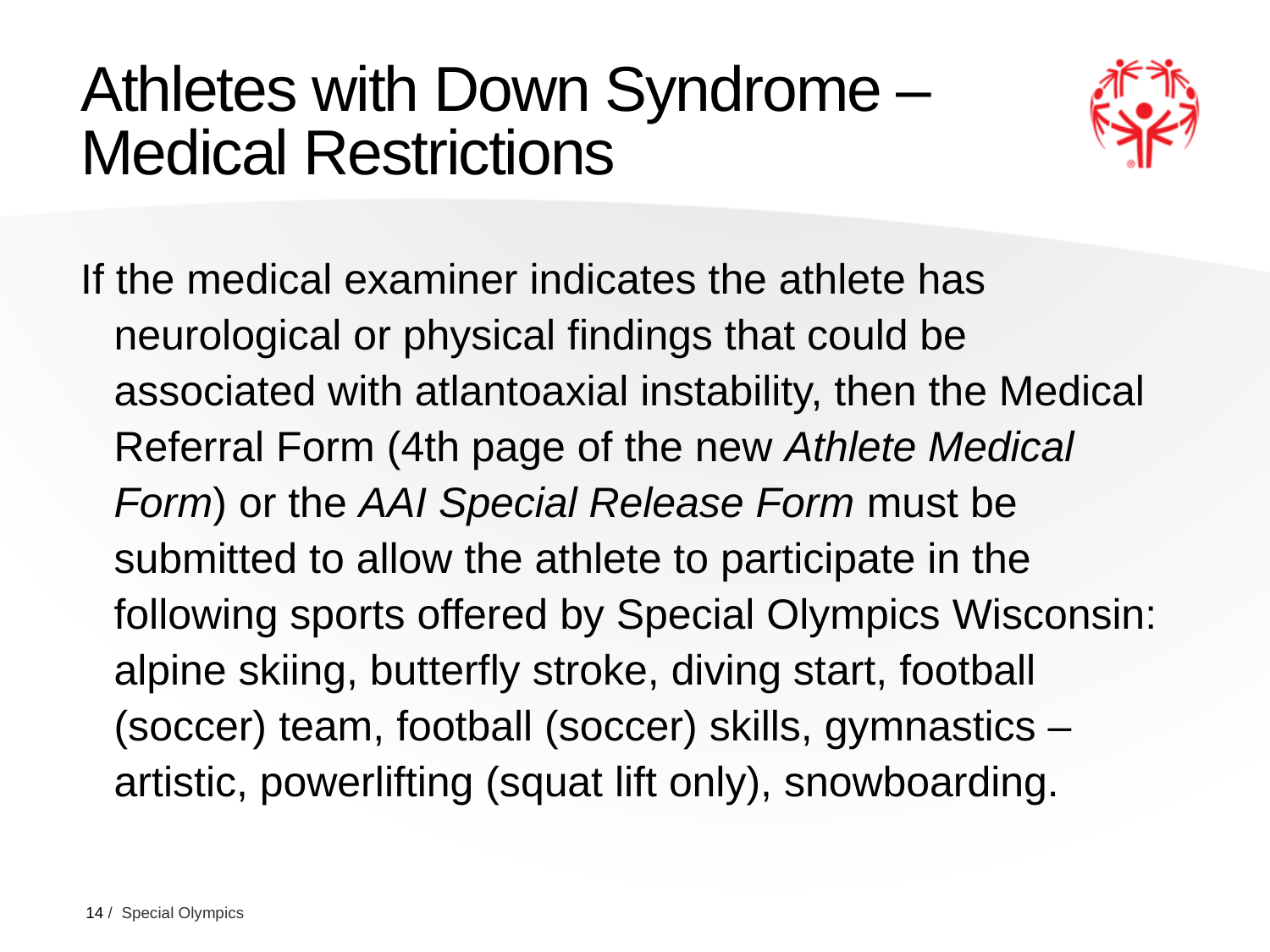

# Athletes with Down Syndrome – Medical Restrictions
If the medical examiner indicates the athlete has neurological or physical findings that could be associated with atlantoaxial instability, then the Medical Referral Form (4th page of the new Athlete Medical Form) or the AAI Special Release Form must be submitted to allow the athlete to participate in the following sports offered by Special Olympics Wisconsin: alpine skiing, butterfly stroke, diving start, football (soccer) team, football (soccer) skills, gymnastics – artistic, powerlifting (squat lift only), snowboarding.

14 /  Special Olympics